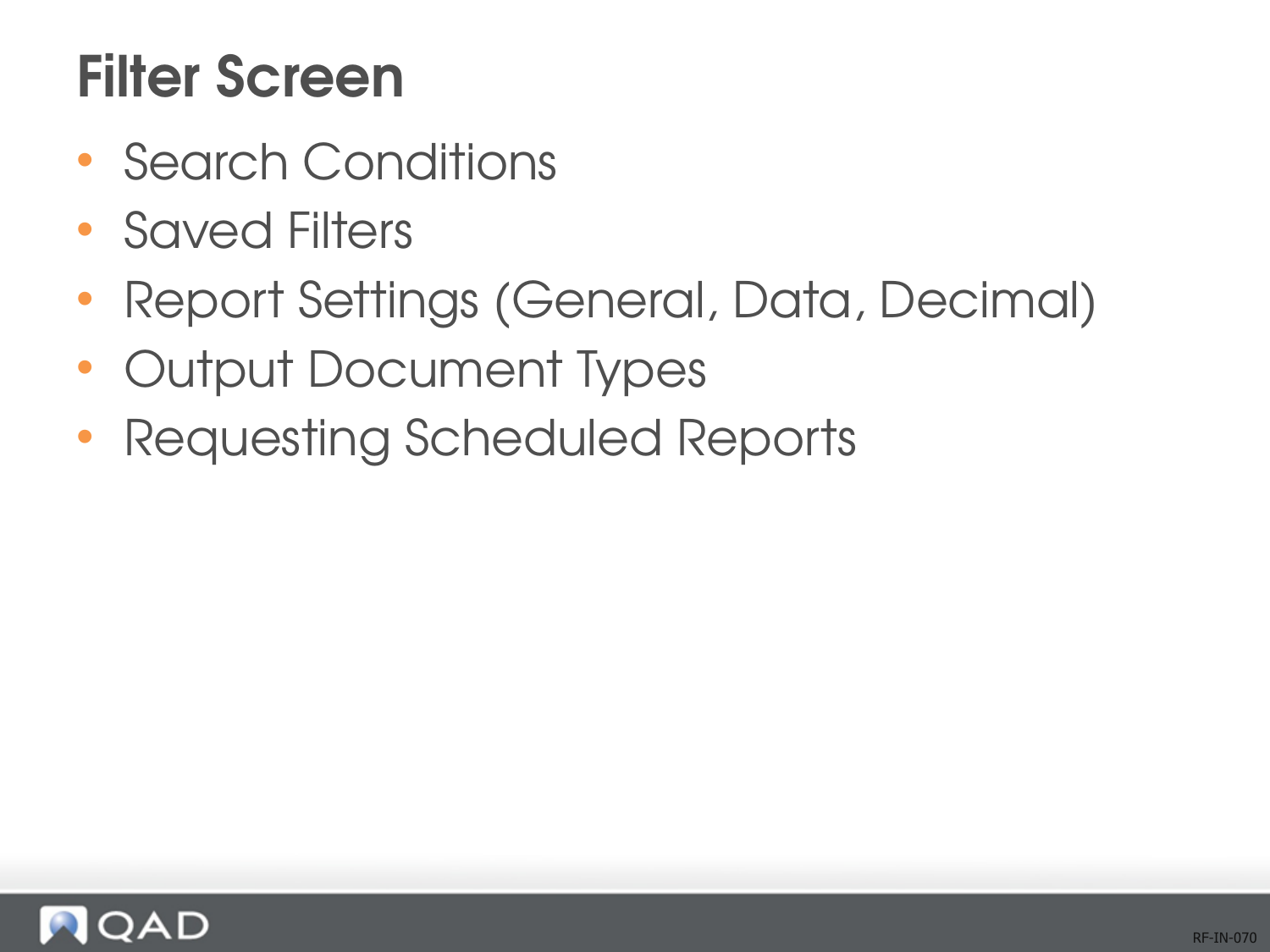

# Filter Screen
Search Conditions
Saved Filters
Report Settings (General, Data, Decimal)
Output Document Types
Requesting Scheduled Reports
RF-IN-070